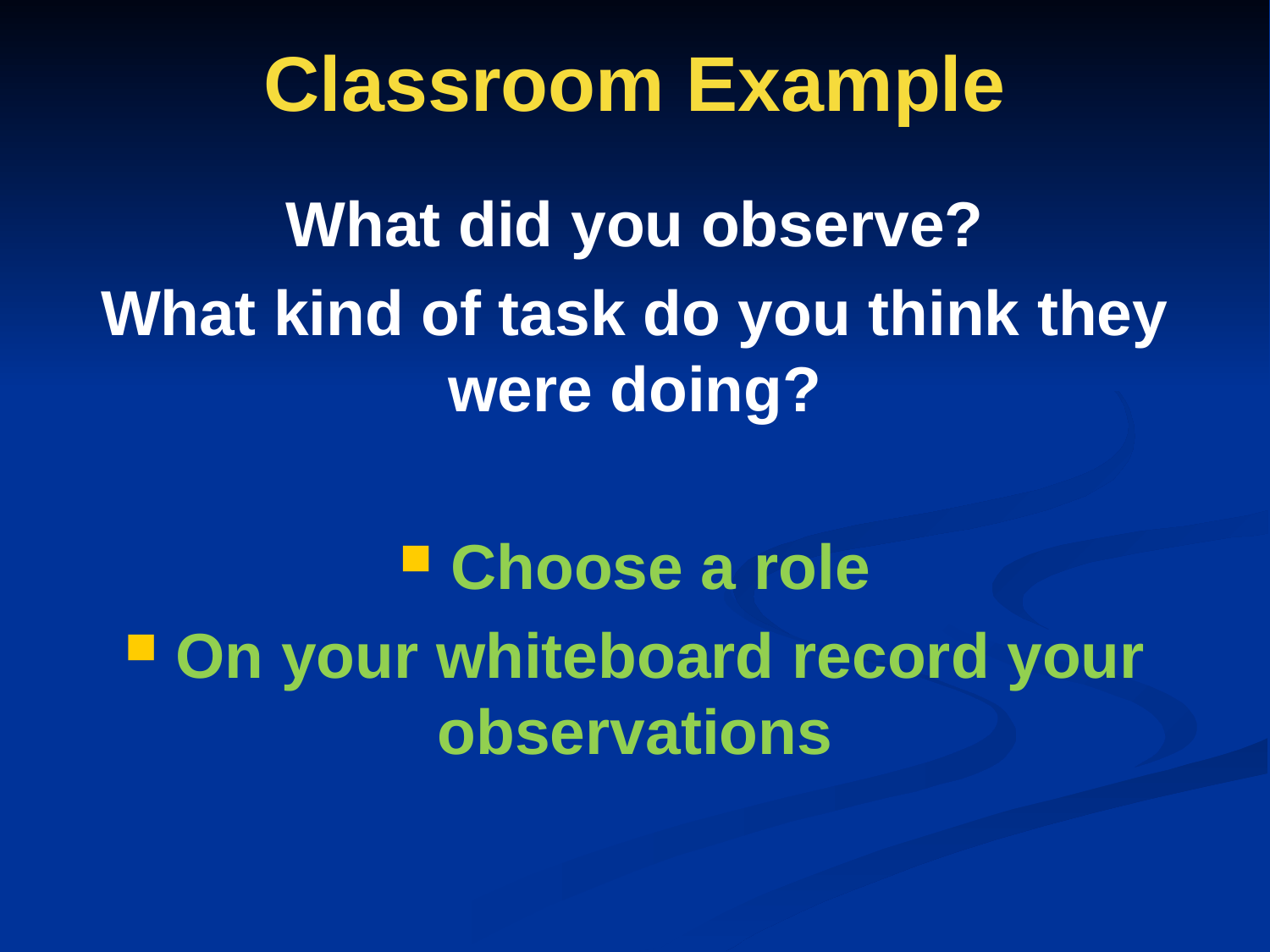

# Classroom Example
What did you observe?
What kind of task do you think they were doing?

 Choose a role
 On your whiteboard record your observations